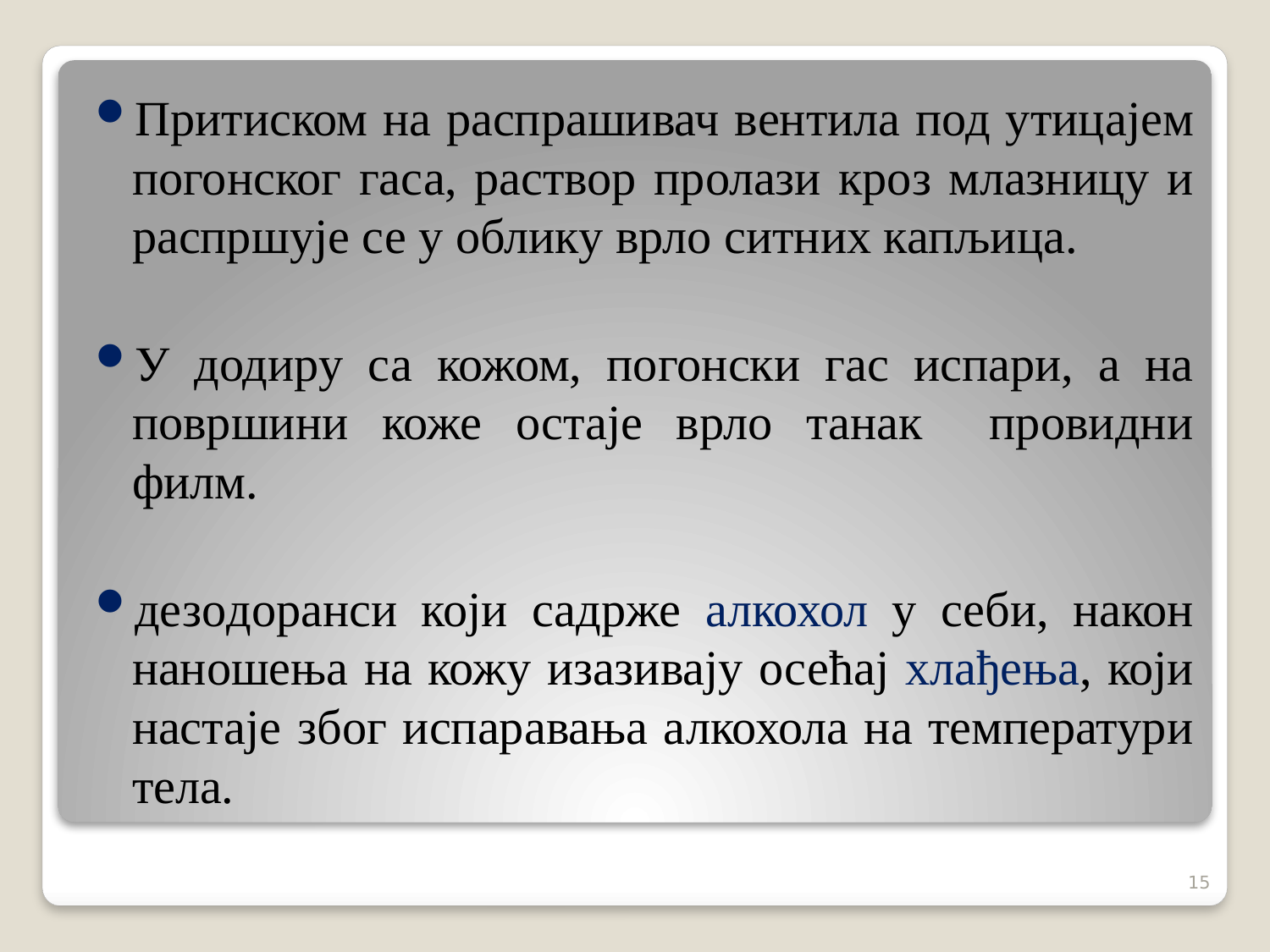

Притиском на распрашивач вентила под утицајем погонског гаса, раствор пролази кроз млазницу и распршује се у облику врло ситних капљица.

У додиру са кожом, погонски гас испари, а на површини коже остаје врло танак  провидни филм.

дезодоранси који садрже алкохол у себи, након наношења на кожу изазивају осећај хлађења, који настаје због испаравања алкохола на температури тела.

15